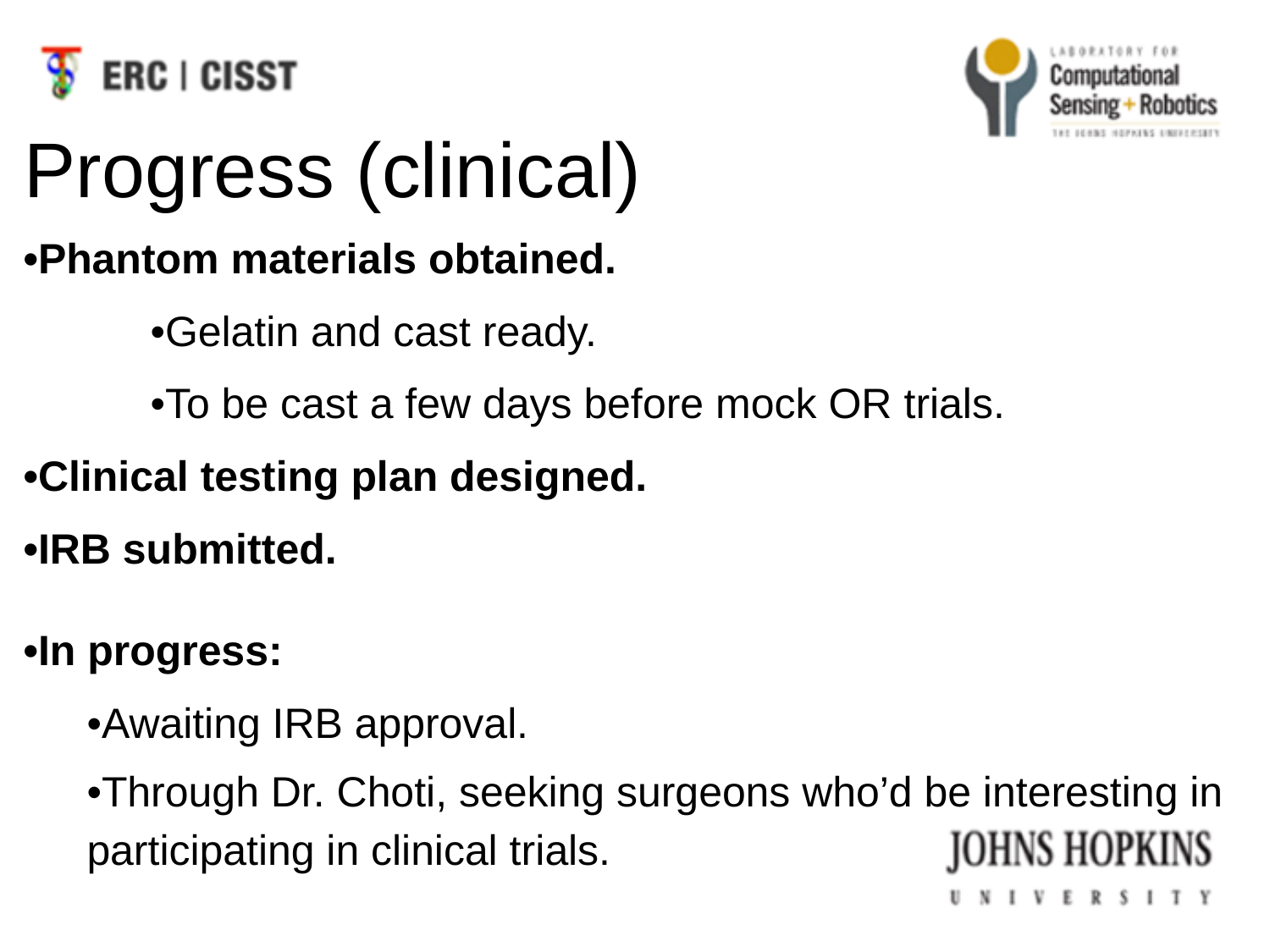

Progress (clinical)
•Phantom materials obtained.
	•Gelatin and cast ready.
	•To be cast a few days before mock OR trials.
•Clinical testing plan designed.
•IRB submitted.

•In progress:
•Awaiting IRB approval.
•Through Dr. Choti, seeking surgeons who’d be interesting in participating in clinical trials.